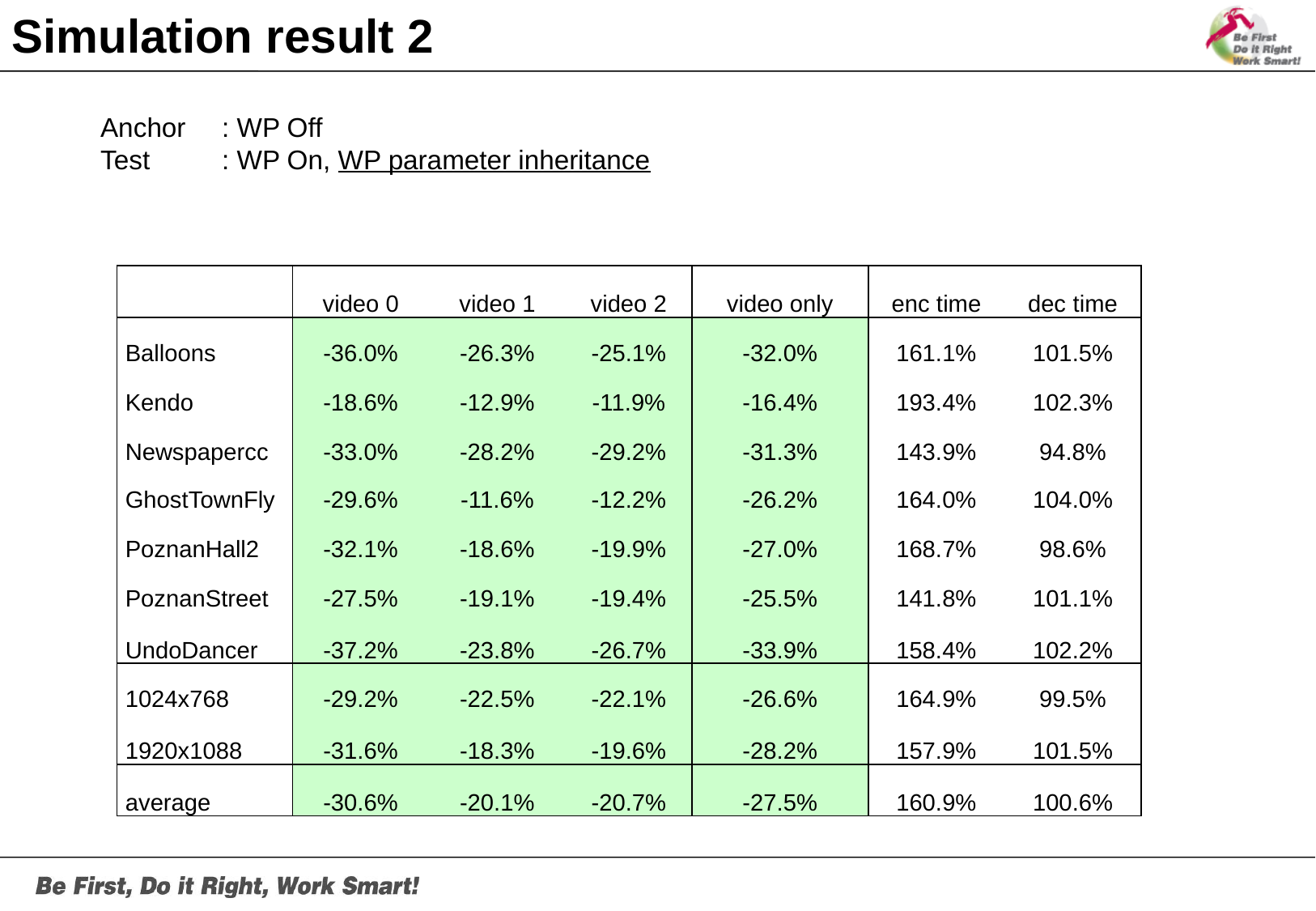

Simulation result 2
Anchor	: WP Off
Test    	: WP On, WP parameter inheritance

|  | video 0 | video 1 | video 2 | video only | enc time | dec time |
| --- | --- | --- | --- | --- | --- | --- |
| Balloons | -36.0% | -26.3% | -25.1% | -32.0% | 161.1% | 101.5% |
| Kendo | -18.6% | -12.9% | -11.9% | -16.4% | 193.4% | 102.3% |
| Newspapercc | -33.0% | -28.2% | -29.2% | -31.3% | 143.9% | 94.8% |
| GhostTownFly | -29.6% | -11.6% | -12.2% | -26.2% | 164.0% | 104.0% |
| PoznanHall2 | -32.1% | -18.6% | -19.9% | -27.0% | 168.7% | 98.6% |
| PoznanStreet | -27.5% | -19.1% | -19.4% | -25.5% | 141.8% | 101.1% |
| UndoDancer | -37.2% | -23.8% | -26.7% | -33.9% | 158.4% | 102.2% |
| 1024x768 | -29.2% | -22.5% | -22.1% | -26.6% | 164.9% | 99.5% |
| 1920x1088 | -31.6% | -18.3% | -19.6% | -28.2% | 157.9% | 101.5% |
| average | -30.6% | -20.1% | -20.7% | -27.5% | 160.9% | 100.6% |